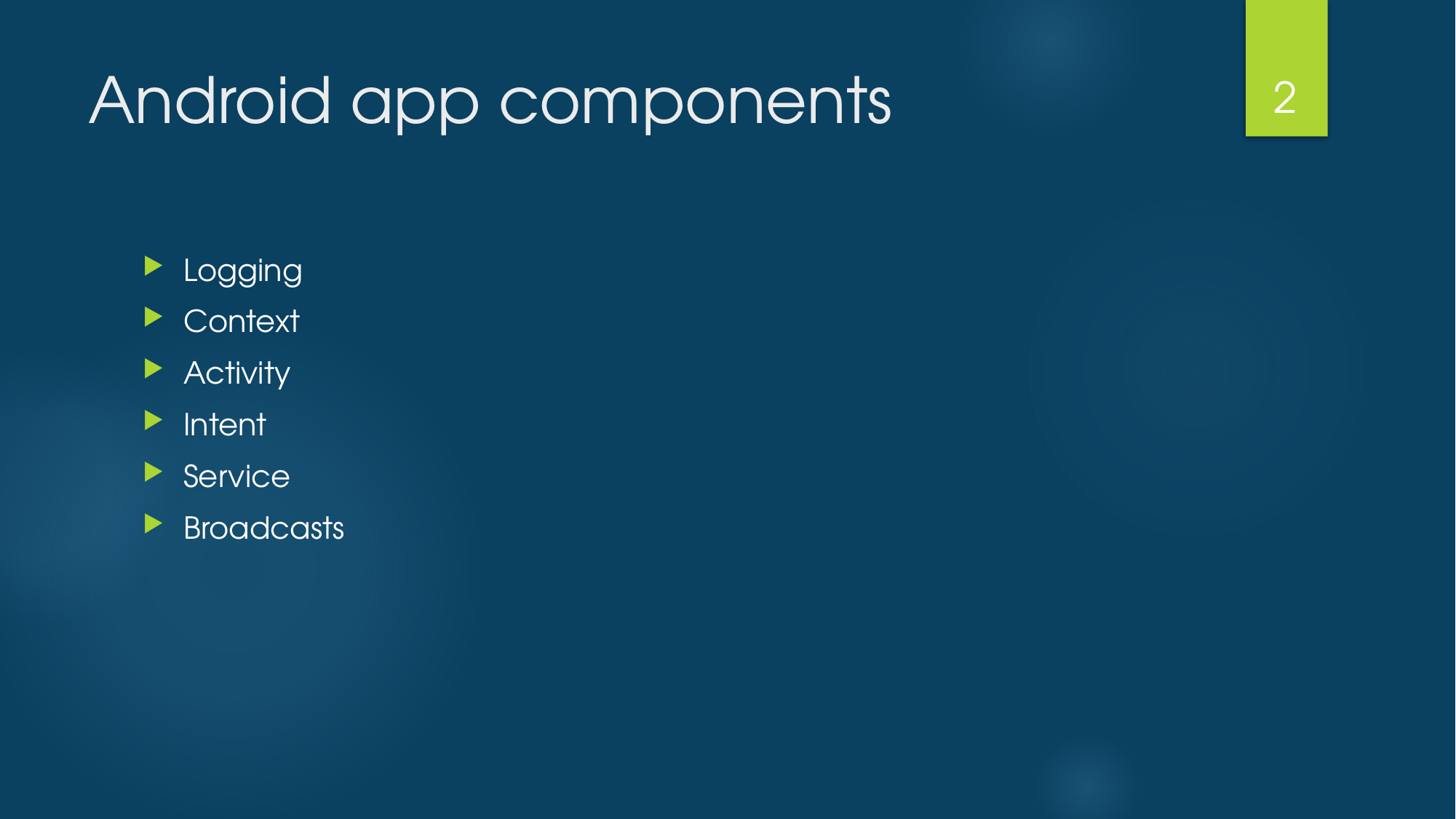

2
# Android app components
Logging
Context
Activity
Intent
Service
Broadcasts